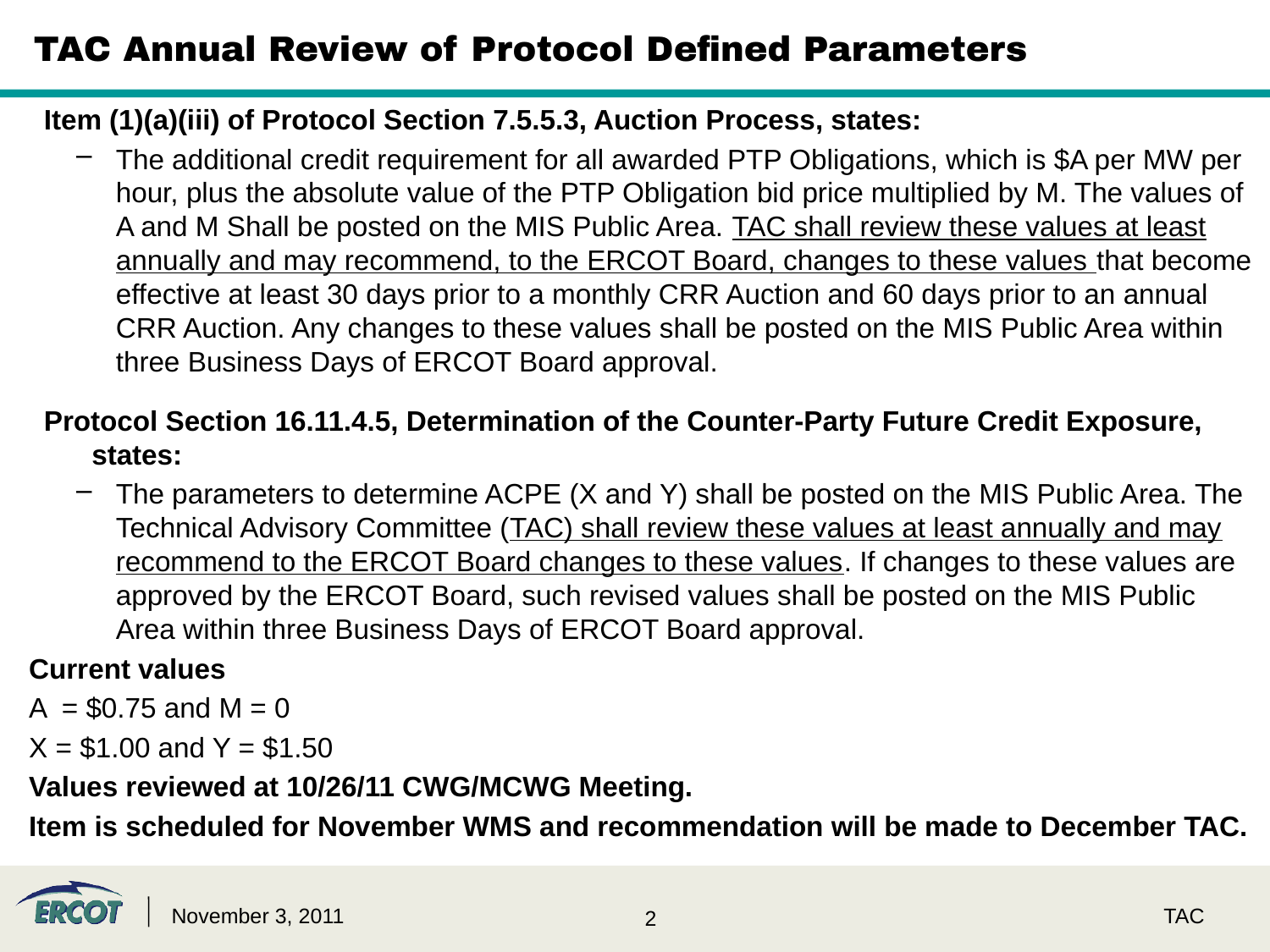

# TAC Annual Review of Protocol Defined Parameters
Item (1)(a)(iii) of Protocol Section 7.5.5.3, Auction Process, states:
The additional credit requirement for all awarded PTP Obligations, which is $A per MW per hour, plus the absolute value of the PTP Obligation bid price multiplied by M. The values of A and M Shall be posted on the MIS Public Area. TAC shall review these values at least annually and may recommend, to the ERCOT Board, changes to these values that become effective at least 30 days prior to a monthly CRR Auction and 60 days prior to an annual CRR Auction. Any changes to these values shall be posted on the MIS Public Area within three Business Days of ERCOT Board approval.

Protocol Section 16.11.4.5, Determination of the Counter-Party Future Credit Exposure, states:
The parameters to determine ACPE (X and Y) shall be posted on the MIS Public Area. The Technical Advisory Committee (TAC) shall review these values at least annually and may recommend to the ERCOT Board changes to these values. If changes to these values are approved by the ERCOT Board, such revised values shall be posted on the MIS Public Area within three Business Days of ERCOT Board approval.
Current values
A  = $0.75 and M = 0
X = $1.00 and Y = $1.50
Values reviewed at 10/26/11 CWG/MCWG Meeting.
Item is scheduled for November WMS and recommendation will be made to December TAC.
November 3, 2011
TAC